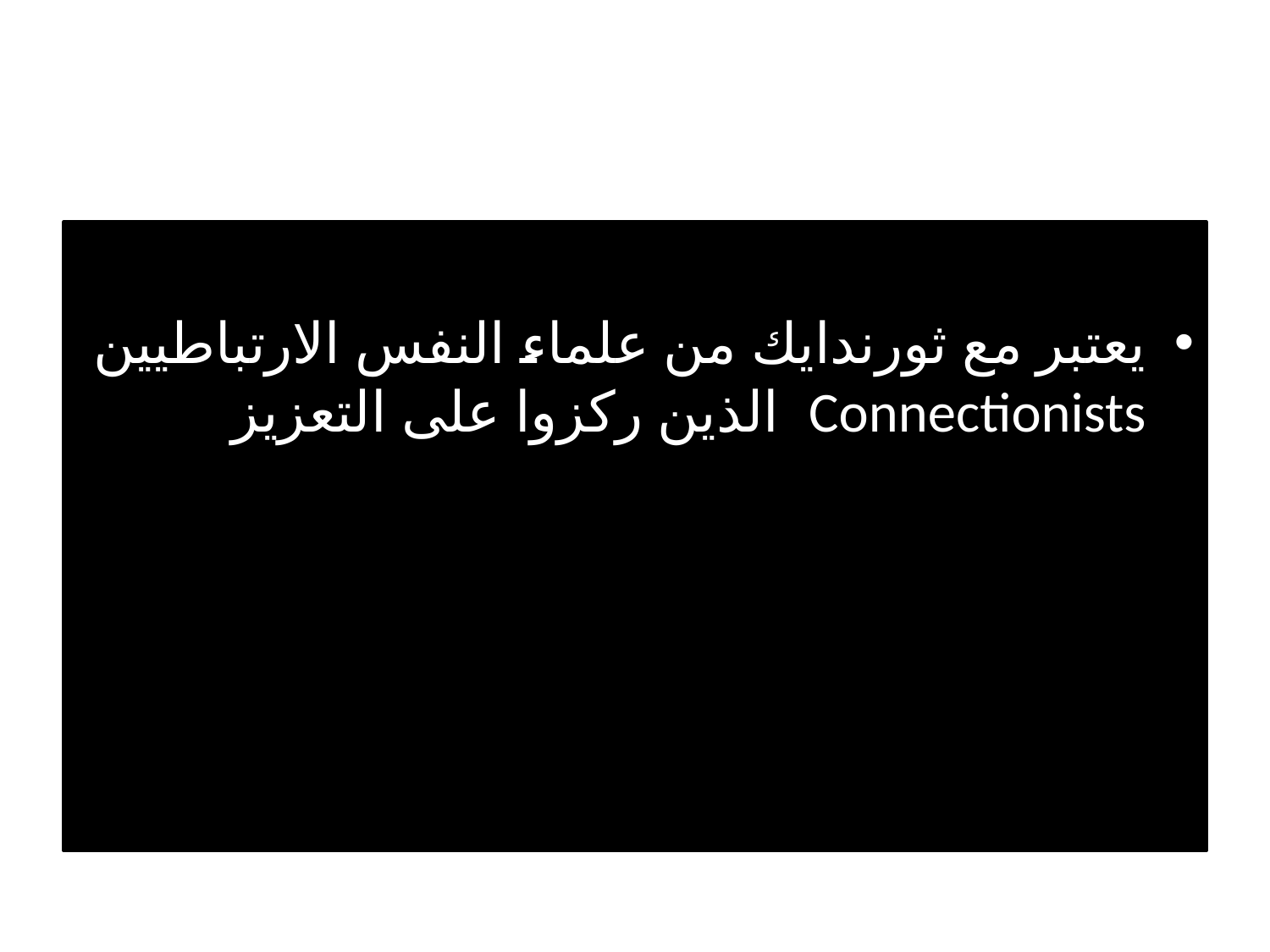

يعتبر مع ثورندايك من علماء النفس الارتباطيين Connectionists  الذين ركزوا على التعزيز